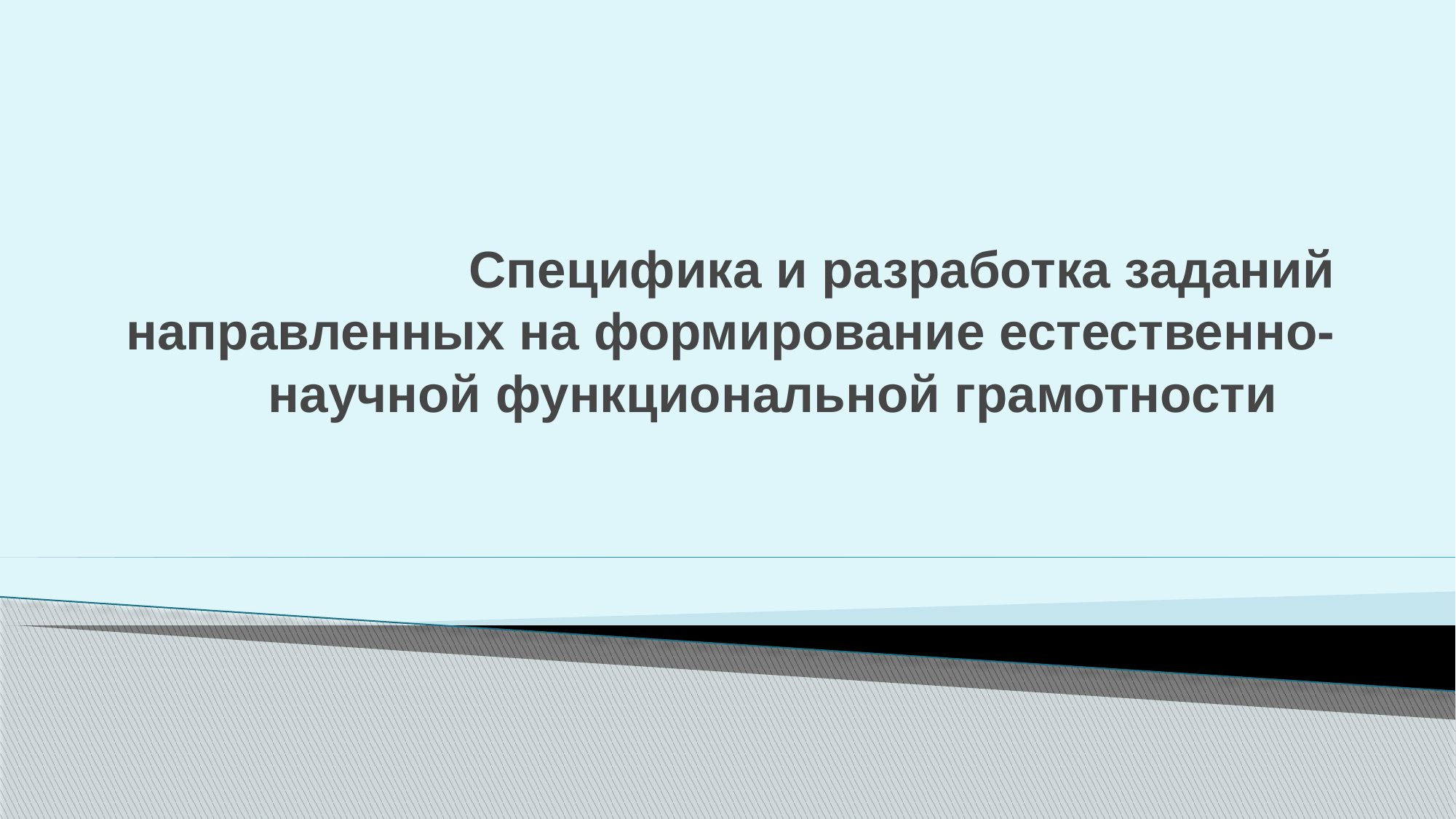

# Специфика и разработка заданий направленных на формирование естественно-научной функциональной грамотности